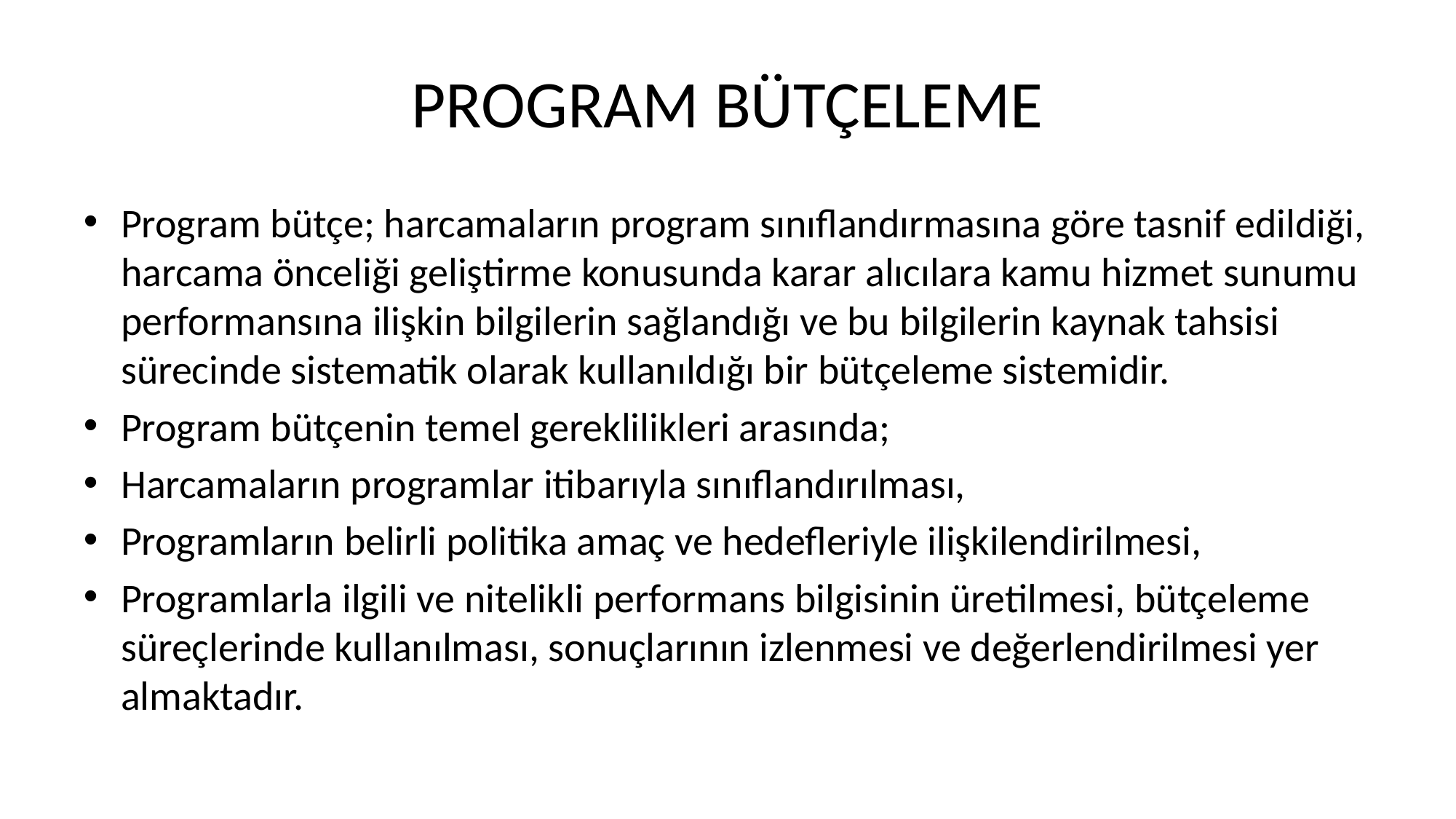

# PROGRAM BÜTÇELEME
Program bütçe; harcamaların program sınıflandırmasına göre tasnif edildiği, harcama önceliği geliştirme konusunda karar alıcılara kamu hizmet sunumu performansına ilişkin bilgilerin sağlandığı ve bu bilgilerin kaynak tahsisi sürecinde sistematik olarak kullanıldığı bir bütçeleme sistemidir.
Program bütçenin temel gereklilikleri arasında;
Harcamaların programlar itibarıyla sınıflandırılması,
Programların belirli politika amaç ve hedefleriyle ilişkilendirilmesi,
Programlarla ilgili ve nitelikli performans bilgisinin üretilmesi, bütçeleme süreçlerinde kullanılması, sonuçlarının izlenmesi ve değerlendirilmesi yer almaktadır.